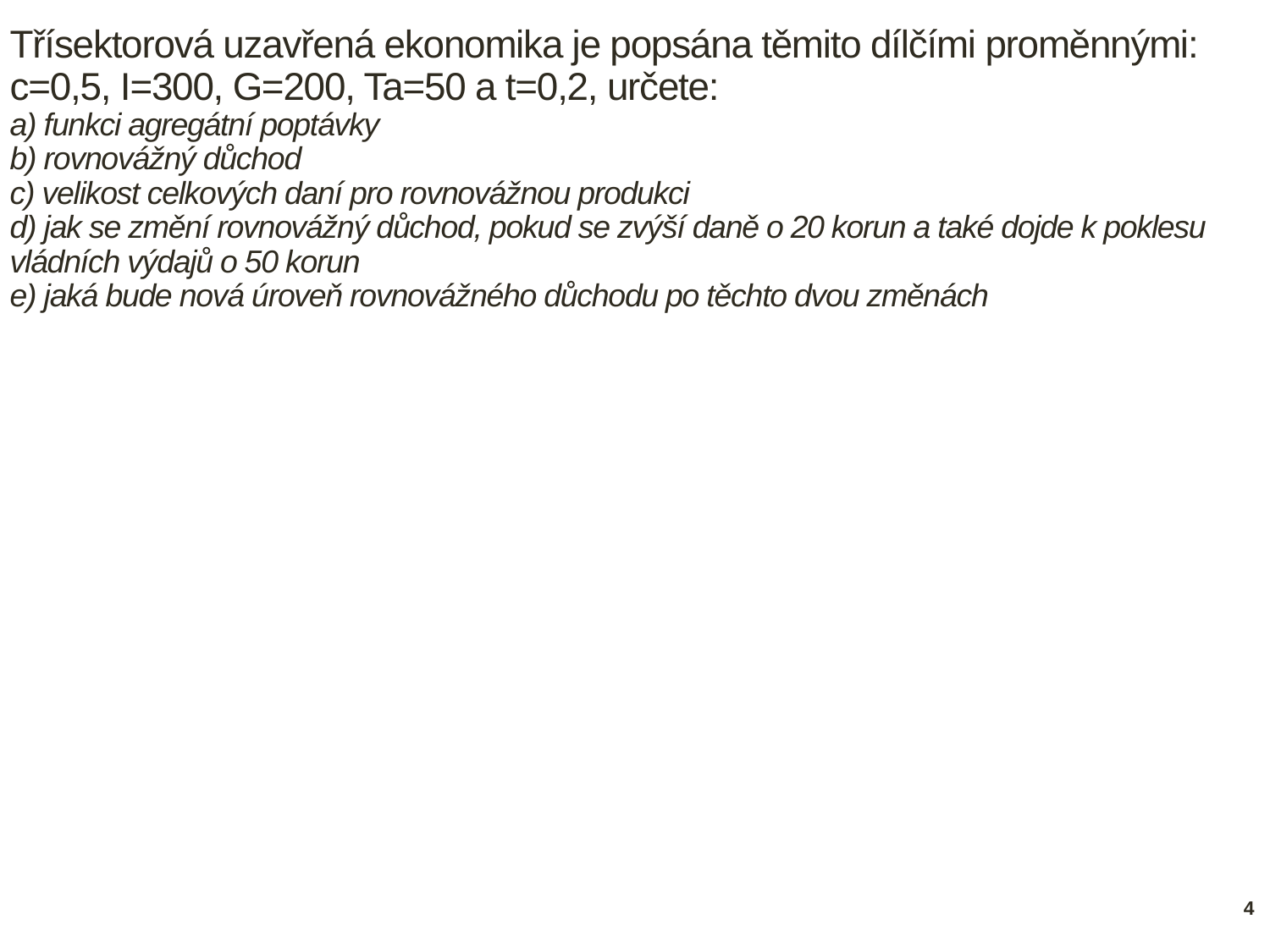

Třísektorová uzavřená ekonomika je popsána těmito dílčími proměnnými: c=0,5, I=300, G=200, Ta=50 a t=0,2, určete:
a) funkci agregátní poptávky
b) rovnovážný důchod
c) velikost celkových daní pro rovnovážnou produkci
d) jak se změní rovnovážný důchod, pokud se zvýší daně o 20 korun a také dojde k poklesu vládních výdajů o 50 korun
e) jaká bude nová úroveň rovnovážného důchodu po těchto dvou změnách
4